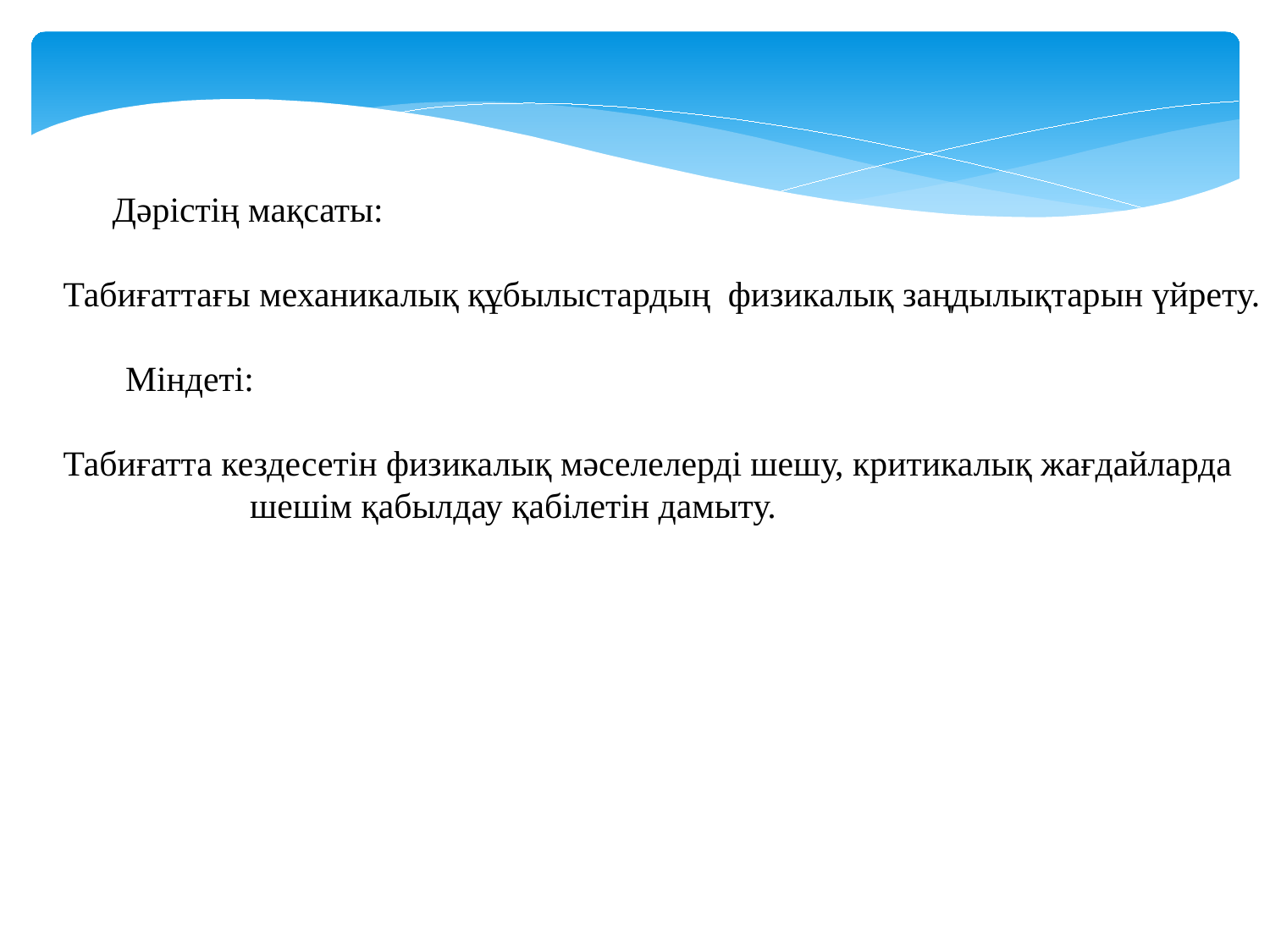

Дәрістің мақсаты:

     Табиғаттағы механикалық құбылыстардың  физикалық заңдылықтарын үйрету.

            Міндеті:

     Табиғатта кездесетін физикалық мәселелерді шешу, критикалық жағдайларда
                          шешім қабылдау қабілетін дамыту.